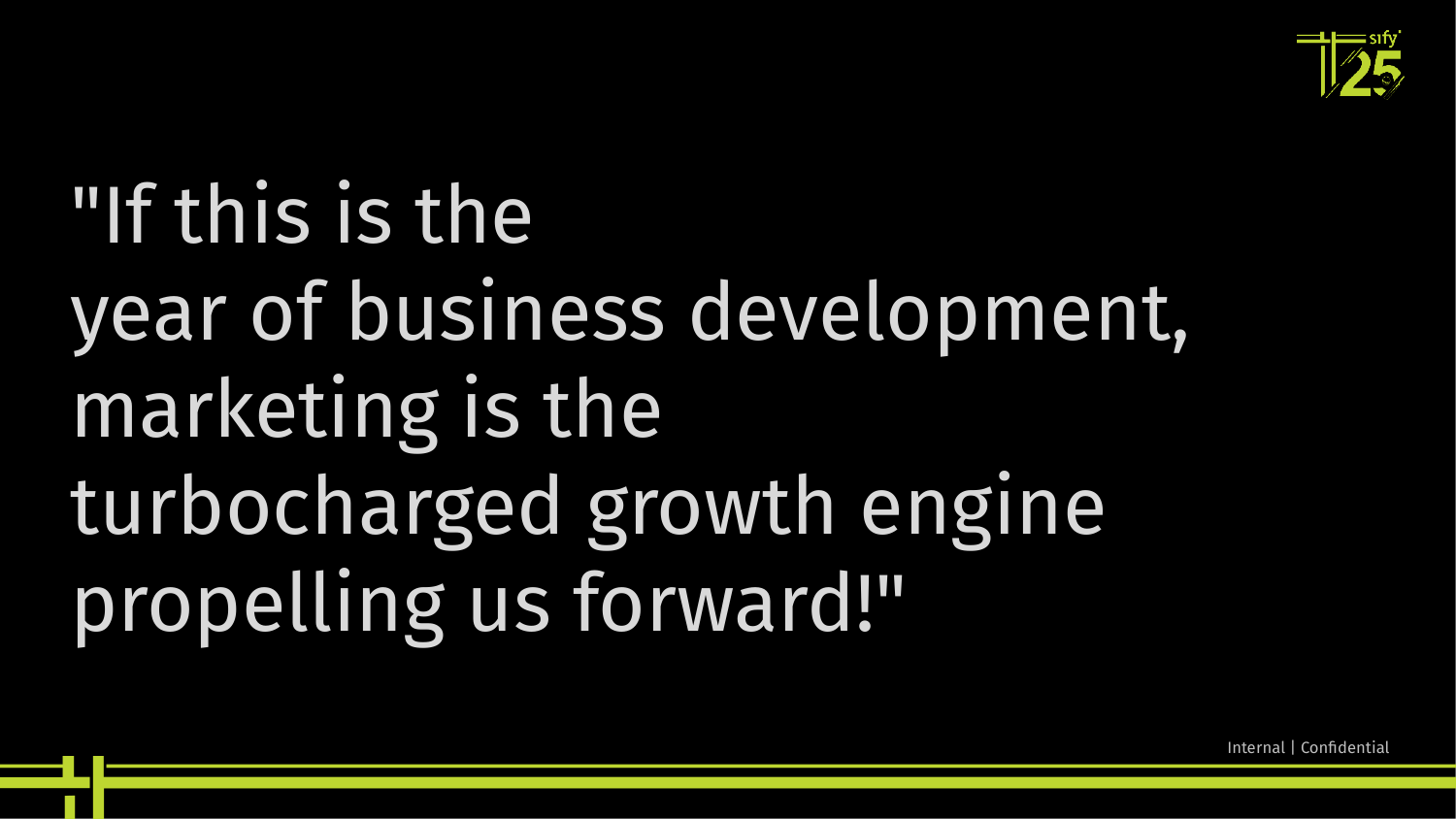

#
"If this is the
year of business development,
marketing is the
turbocharged growth engine propelling us forward!"